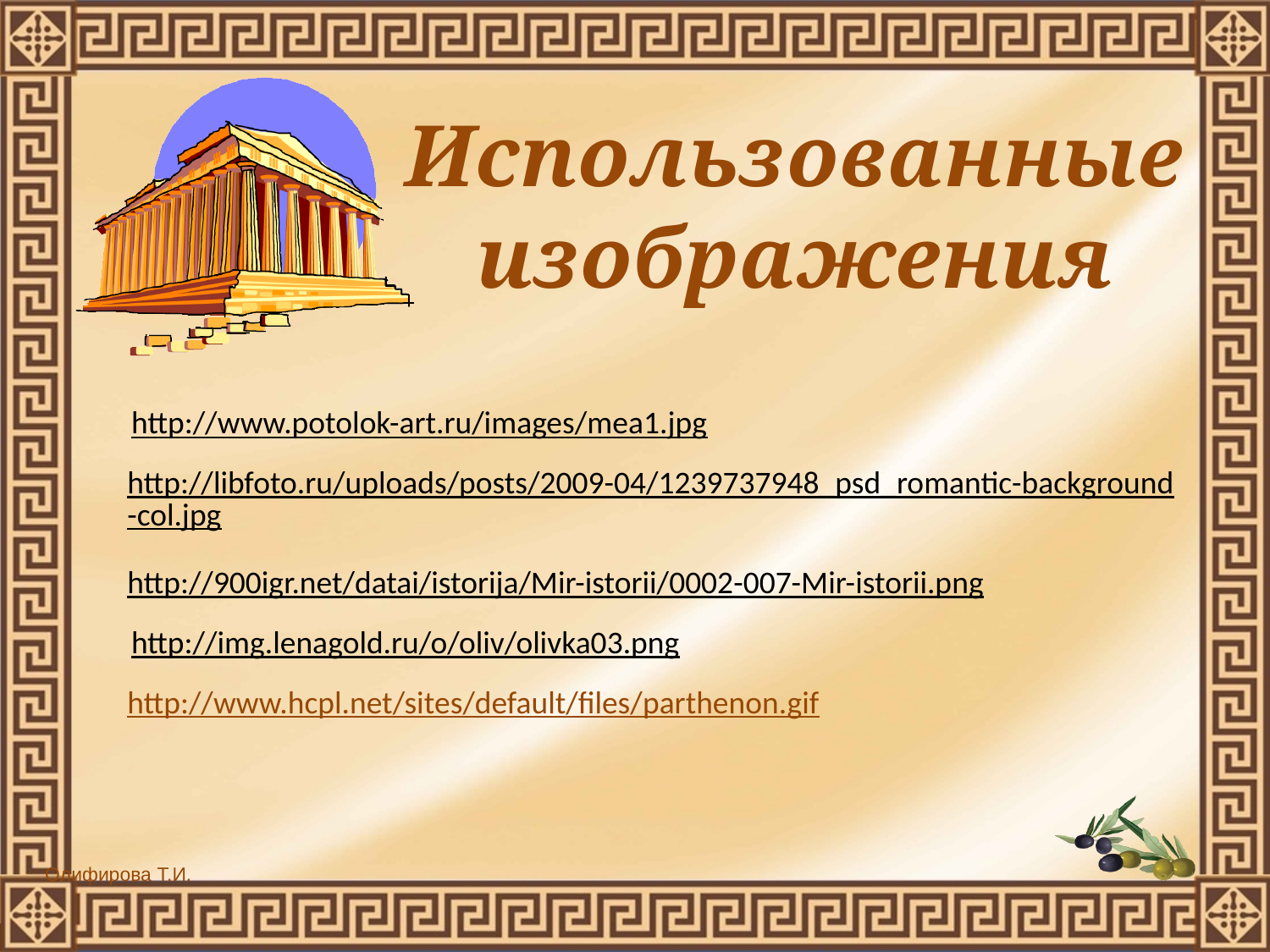

Использованные изображения
http://www.potolok-art.ru/images/mea1.jpg
http://libfoto.ru/uploads/posts/2009-04/1239737948_psd_romantic-background-col.jpg
http://900igr.net/datai/istorija/Mir-istorii/0002-007-Mir-istorii.png
http://img.lenagold.ru/o/oliv/olivka03.png
http://www.hcpl.net/sites/default/files/parthenon.gif